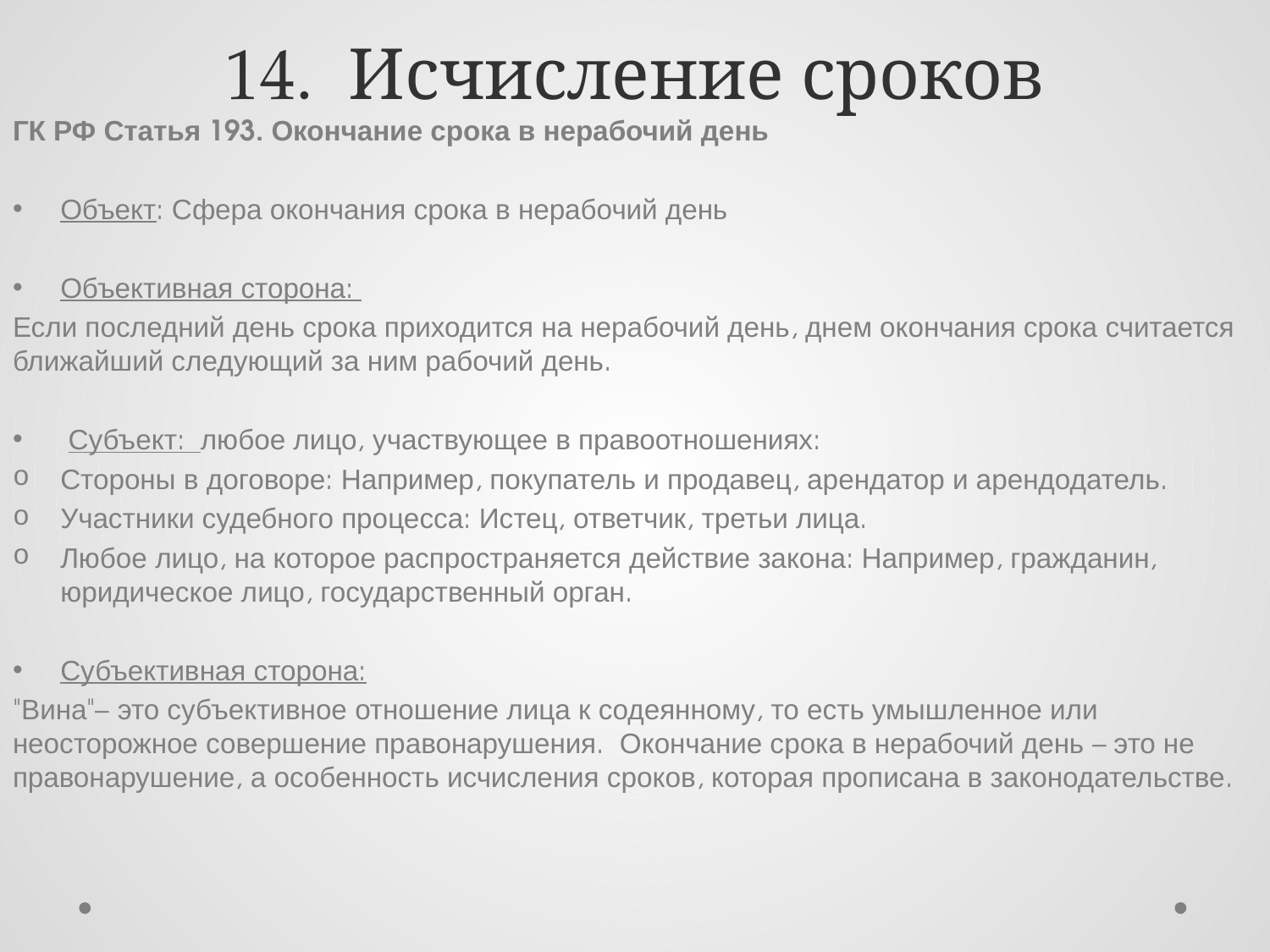

# 14.  Исчисление сроков
ГК РФ Статья 193. Окончание срока в нерабочий день

Объект: Сфера окончания срока в нерабочий день

Объективная сторона:
Если последний день срока приходится на нерабочий день, днем окончания срока считается ближайший следующий за ним рабочий день.

 Субъект:  любое лицо, участвующее в правоотношениях:
Стороны в договоре: Например, покупатель и продавец, арендатор и арендодатель.
Участники судебного процесса: Истец, ответчик, третьи лица.
Любое лицо, на которое распространяется действие закона: Например, гражданин, юридическое лицо, государственный орган.

Субъективная сторона:
"Вина"– это субъективное отношение лица к содеянному, то есть умышленное или неосторожное совершение правонарушения.  Окончание срока в нерабочий день – это не правонарушение, а особенность исчисления сроков, которая прописана в законодательстве.